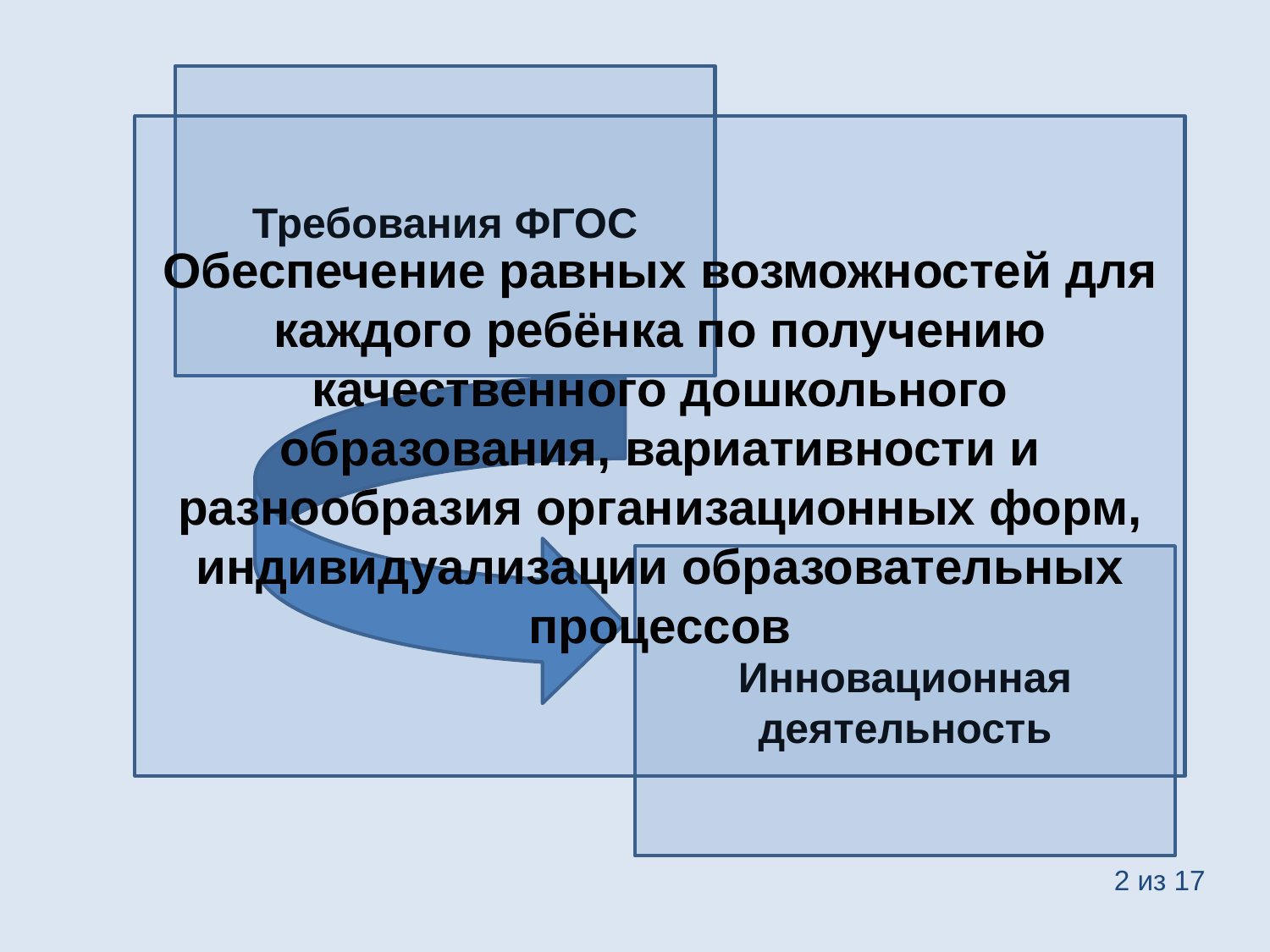

Требования ФГОС
Обеспечение равных возможностей для каждого ребёнка по получению качественного дошкольного образования, вариативности и разнообразия организационных форм, индивидуализации образовательных процессов

Инновационная деятельность
2 из 17